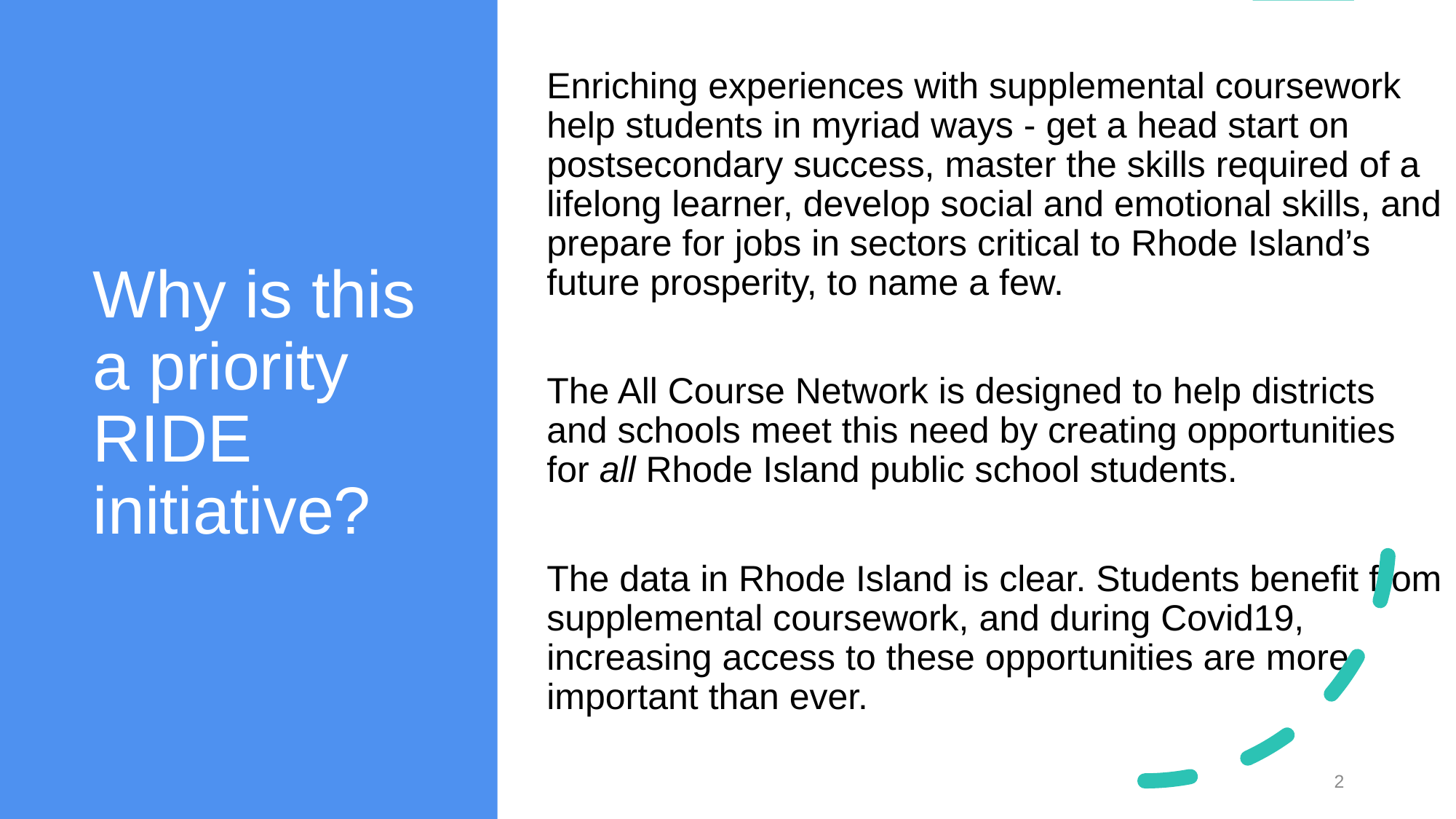

Enriching experiences with supplemental coursework help students in myriad ways - get a head start on postsecondary success, master the skills required of a lifelong learner, develop social and emotional skills, and prepare for jobs in sectors critical to Rhode Island’s future prosperity, to name a few.

The All Course Network is designed to help districts and schools meet this need by creating opportunities for all Rhode Island public school students.

The data in Rhode Island is clear. Students benefit from supplemental coursework, and during Covid19, increasing access to these opportunities are more important than ever.
# Why is this a priority RIDE initiative?

2